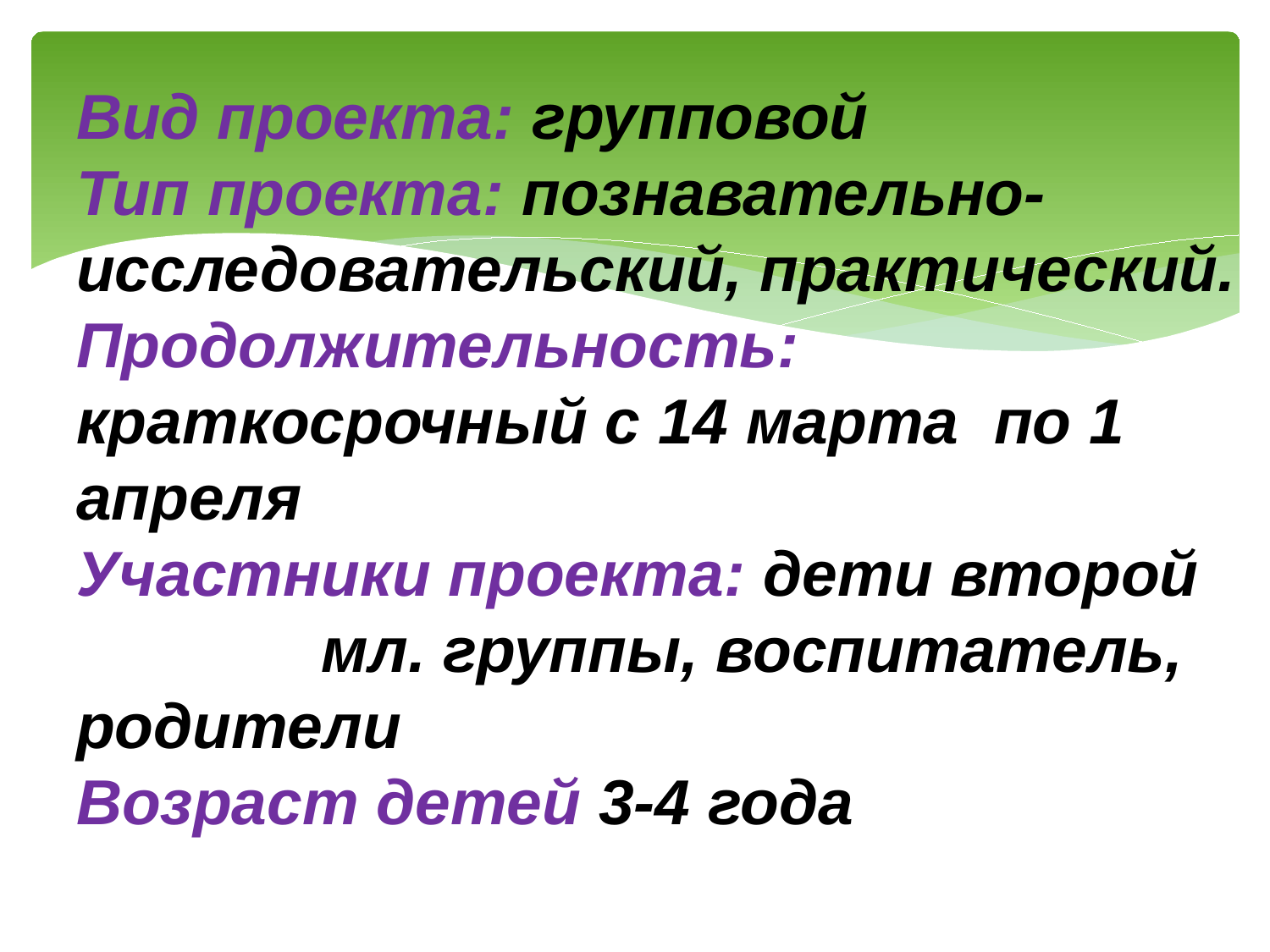

# Вид проекта: групповой Тип проекта: познавательно-исследовательский, практический. Продолжительность: краткосрочный с 14 марта  по 1 апреля Участники проекта: дети второй                 мл. группы, воспитатель, родители Возраст детей 3-4 года